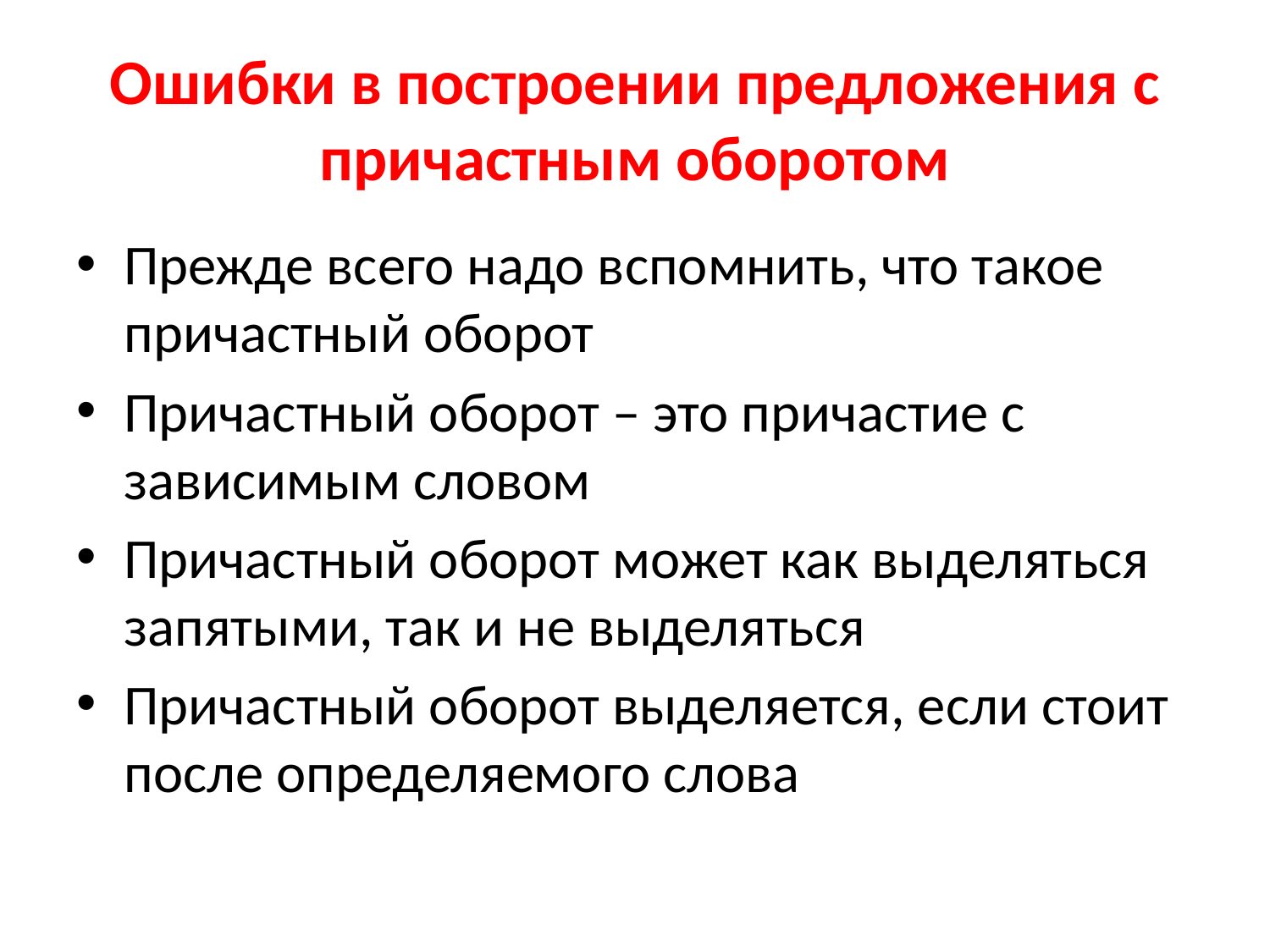

# Ошибки в построении предложения с причастным оборотом
Прежде всего надо вспомнить, что такое причастный оборот
Причастный оборот – это причастие с зависимым словом
Причастный оборот может как выделяться запятыми, так и не выделяться
Причастный оборот выделяется, если стоит после определяемого слова